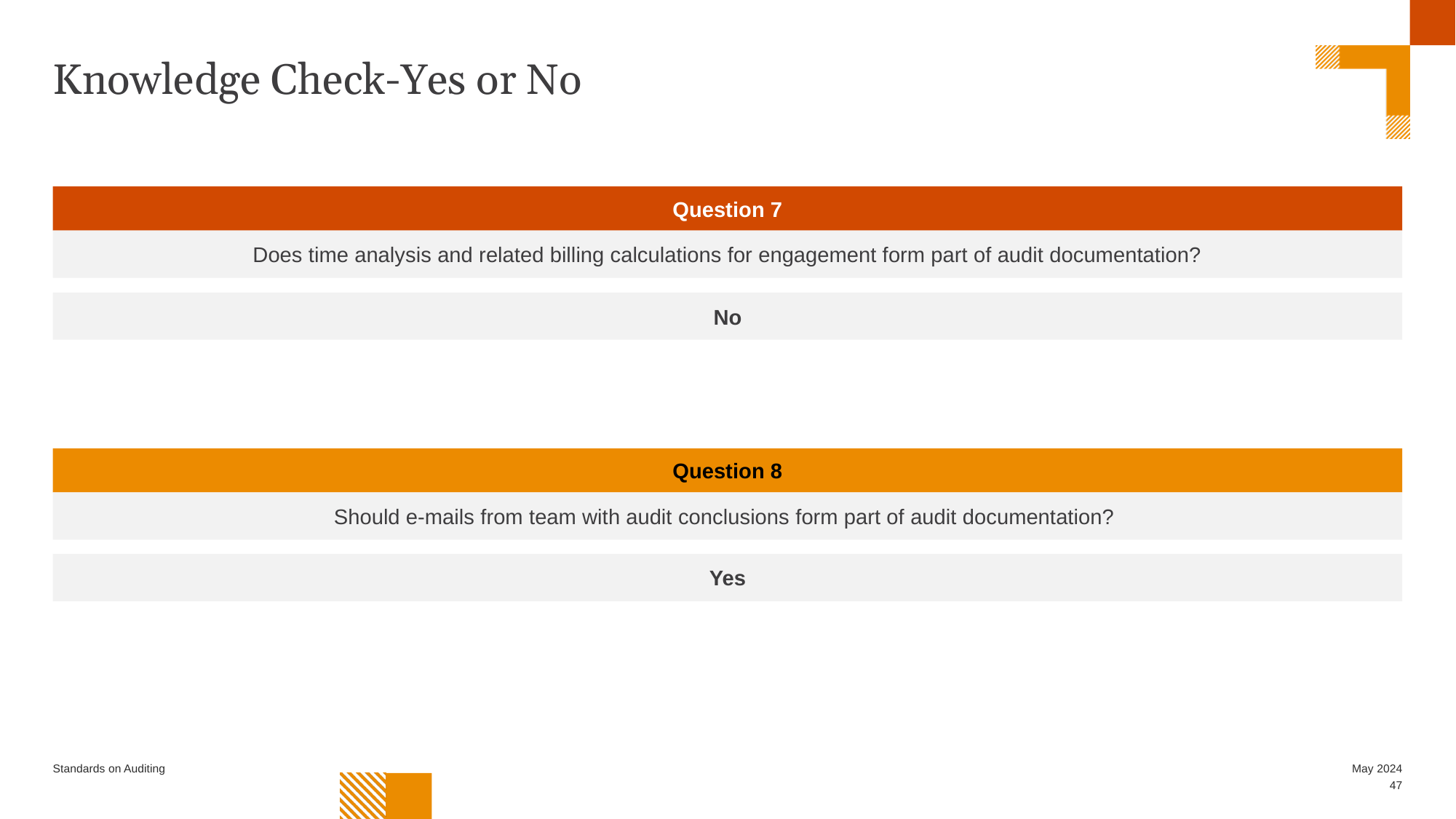

# Knowledge Check-Yes or No
Question 7
Does time analysis and related billing calculations for engagement form part of audit documentation?
No
Question 8
Should e-mails from team with audit conclusions form part of audit documentation?
Yes
Standards on Auditing
May 2024
47